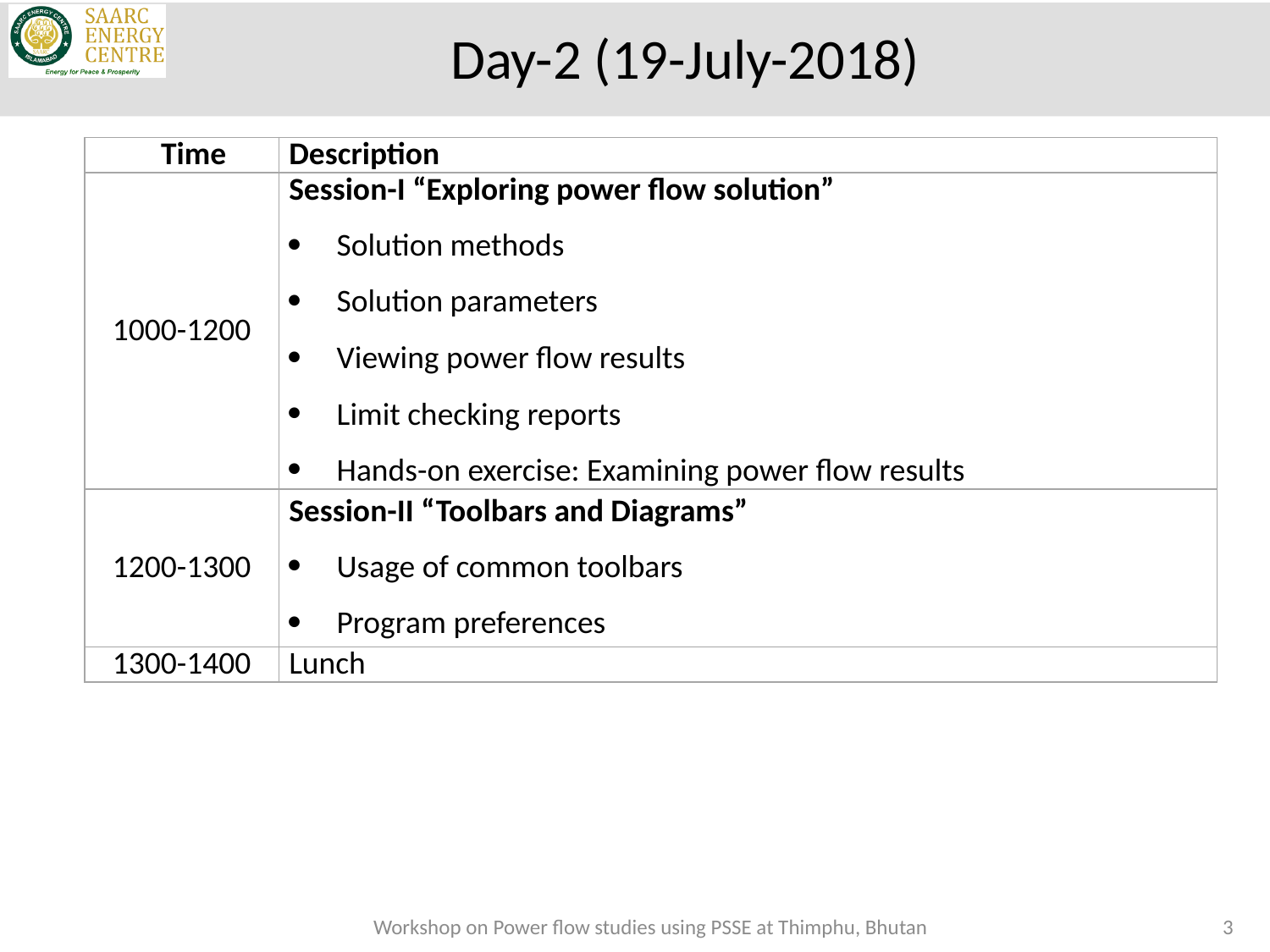

# Day-2 (19-July-2018)
| Time | Description |
| --- | --- |
| 1000-1200 | Session-I “Exploring power flow solution” Solution methods Solution parameters Viewing power flow results Limit checking reports Hands-on exercise: Examining power flow results |
| 1200-1300 | Session-II “Toolbars and Diagrams” Usage of common toolbars Program preferences |
| 1300-1400 | Lunch |
3
Workshop on Power flow studies using PSSE at Thimphu, Bhutan